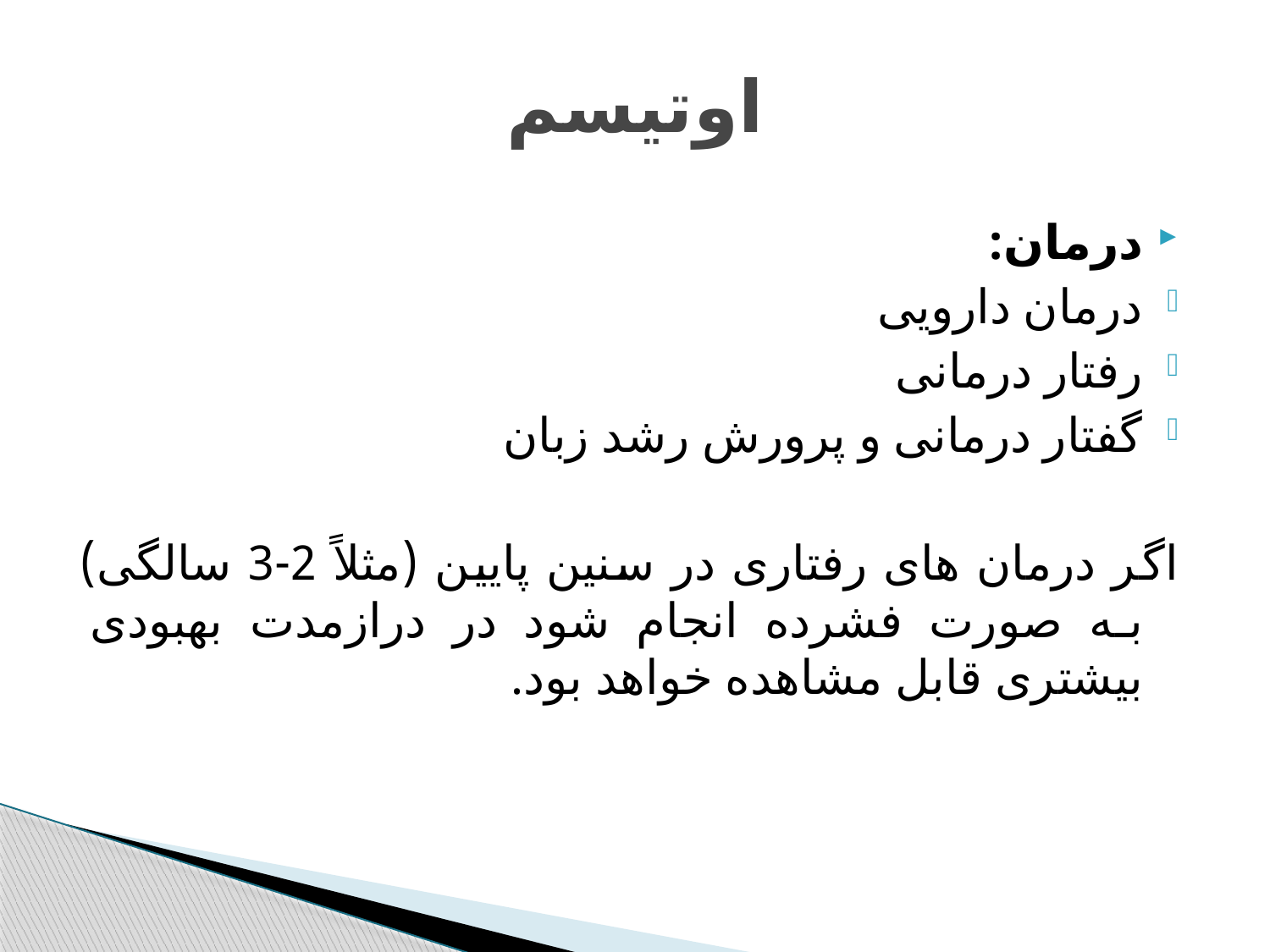

# اوتیسم
درمان:
درمان دارویی
رفتار درمانی
گفتار درمانی و پرورش رشد زبان

اگر درمان های رفتاری در سنین پایین (مثلاً 2-3 سالگی) به صورت فشرده انجام شود در درازمدت بهبودی بیشتری قابل مشاهده خواهد بود.